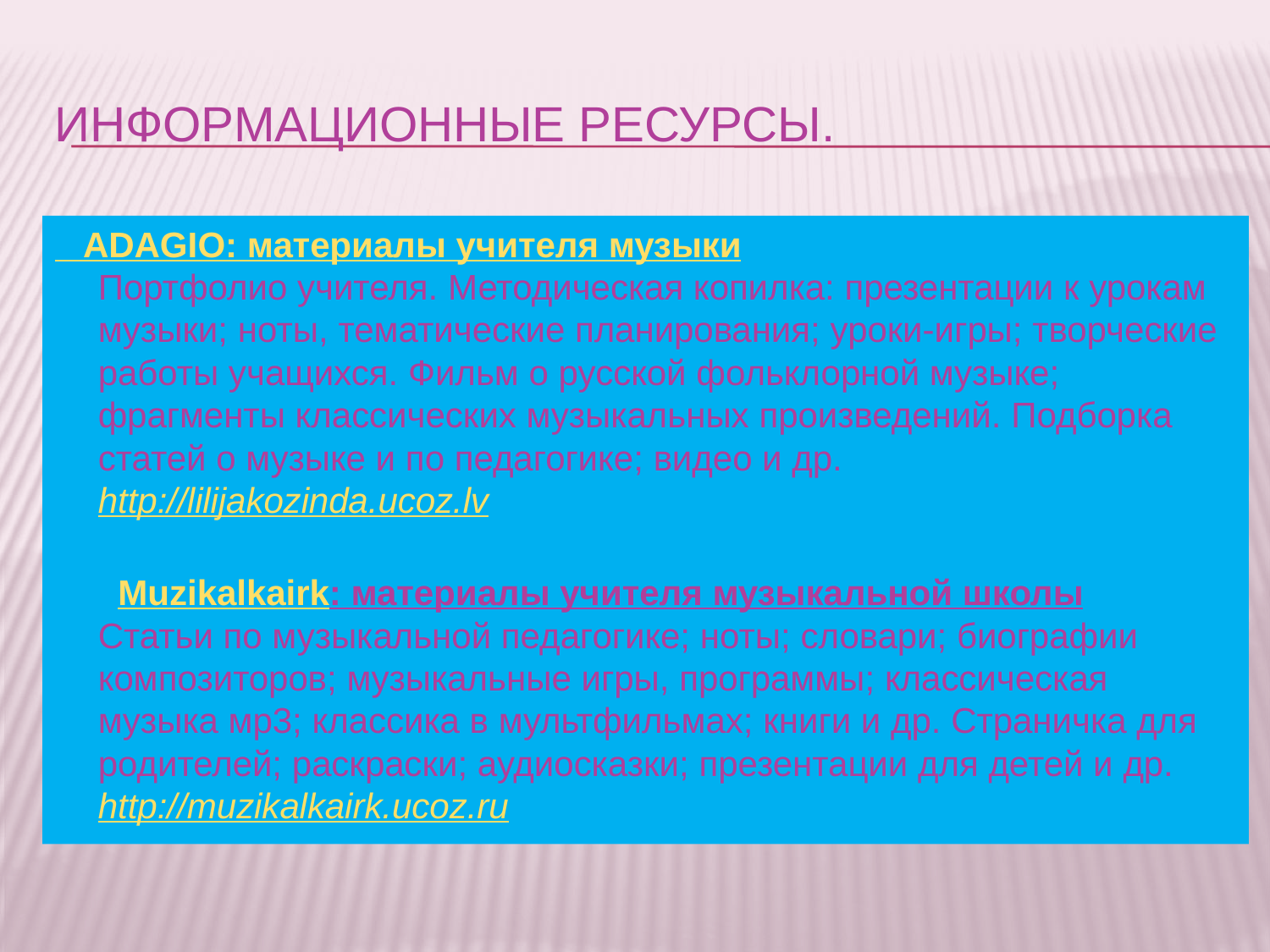

# Информационные ресурсы.
   ADAGIO: материалы учителя музыки
Портфолио учителя. Методическая копилка: презентации к урокам музыки; ноты, тематические планирования; уроки-игры; творческие работы учащихся. Фильм о русской фольклорной музыке; фрагменты классических музыкальных произведений. Подборка статей о музыке и по педагогике; видео и др.
http://lilijakozinda.ucoz.lv
  Muzikalkairk: материалы учителя музыкальной школы
Статьи по музыкальной педагогике; ноты; словари; биографии композиторов; музыкальные игры, программы; классическая музыка мр3; классика в мультфильмах; книги и др. Страничка для родителей; раскраски; аудиосказки; презентации для детей и др.
http://muzikalkairk.ucoz.ru